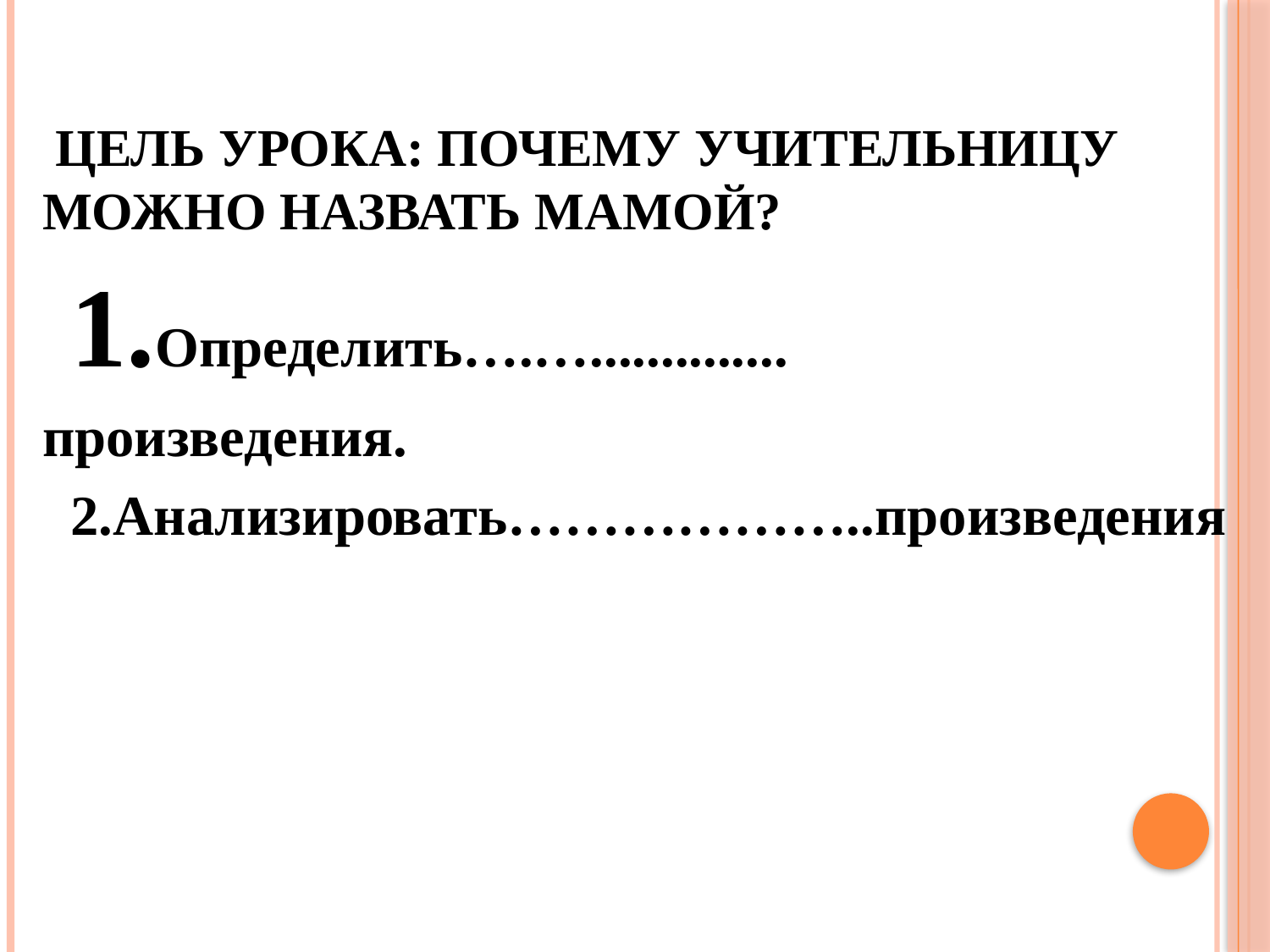

# Цель урока: Почему учительницу можно назвать мамой?
 1.Определить….…..............
произведения.
  2.Анализировать………………..произведения